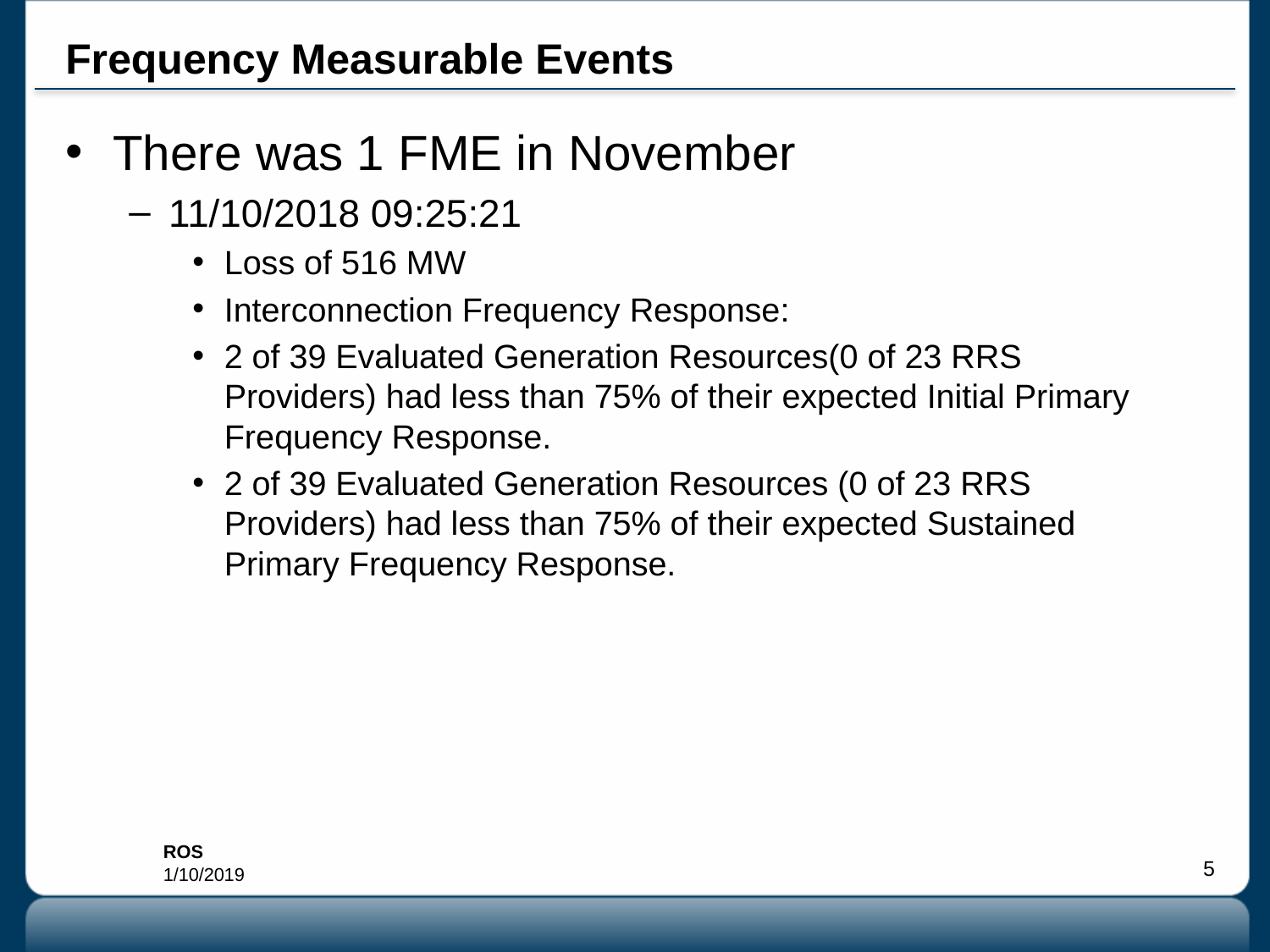

# Frequency Measurable Events
There was 1 FME in November
11/10/2018 09:25:21
Loss of 516 MW
Interconnection Frequency Response:
2 of 39 Evaluated Generation Resources(0 of 23 RRS Providers) had less than 75% of their expected Initial Primary Frequency Response.
2 of 39 Evaluated Generation Resources (0 of 23 RRS Providers) had less than 75% of their expected Sustained Primary Frequency Response.